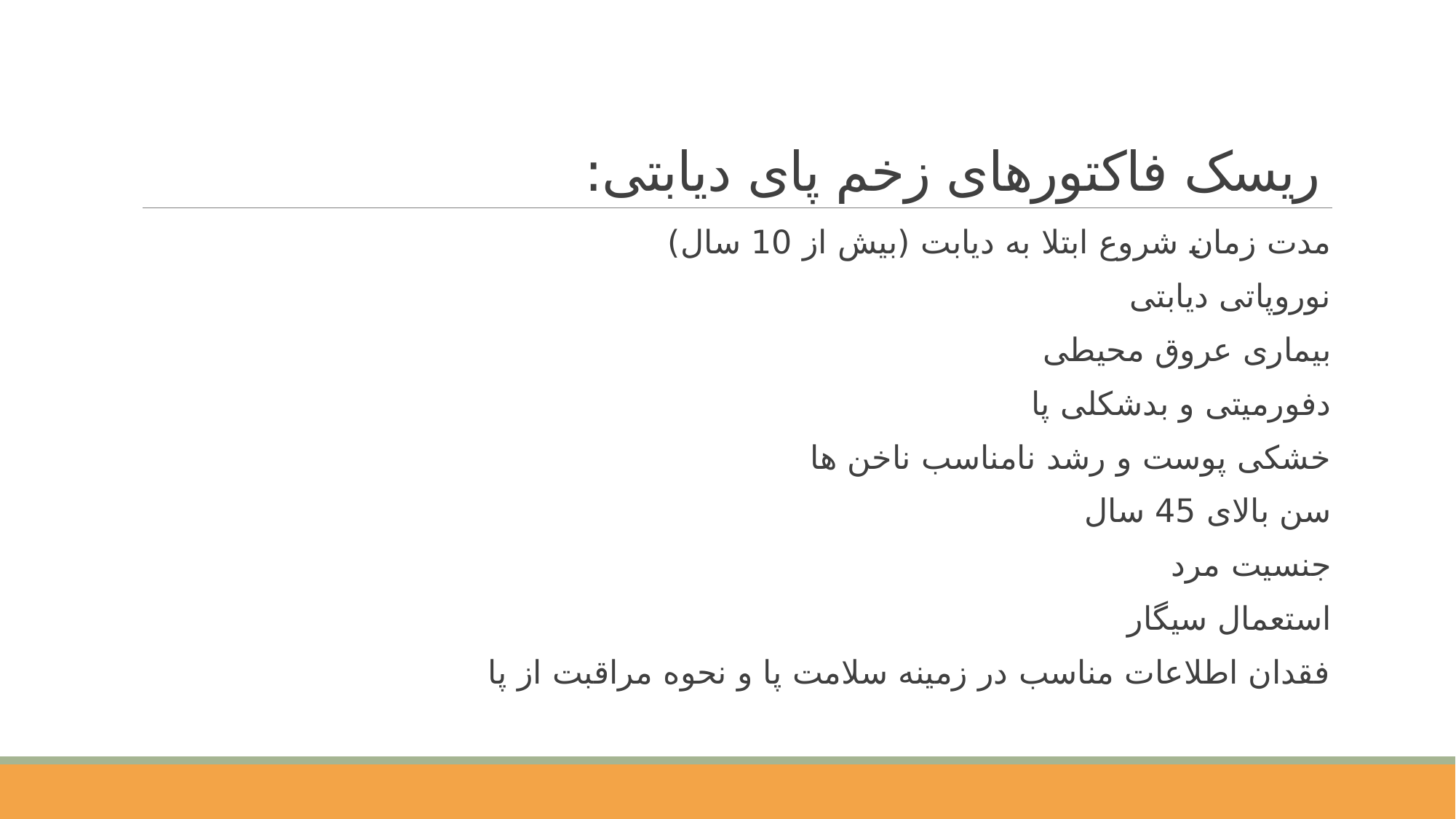

# ریسک فاکتورهای زخم پای دیابتی:
مدت زمان شروع ابتلا به دیابت (بیش از 10 سال)
نوروپاتی دیابتی
بیماری عروق محیطی
دفورمیتی و بدشکلی پا
خشکی پوست و رشد نامناسب ناخن ها
سن بالای 45 سال
جنسیت مرد
استعمال سیگار
فقدان اطلاعات مناسب در زمینه سلامت پا و نحوه مراقبت از پا